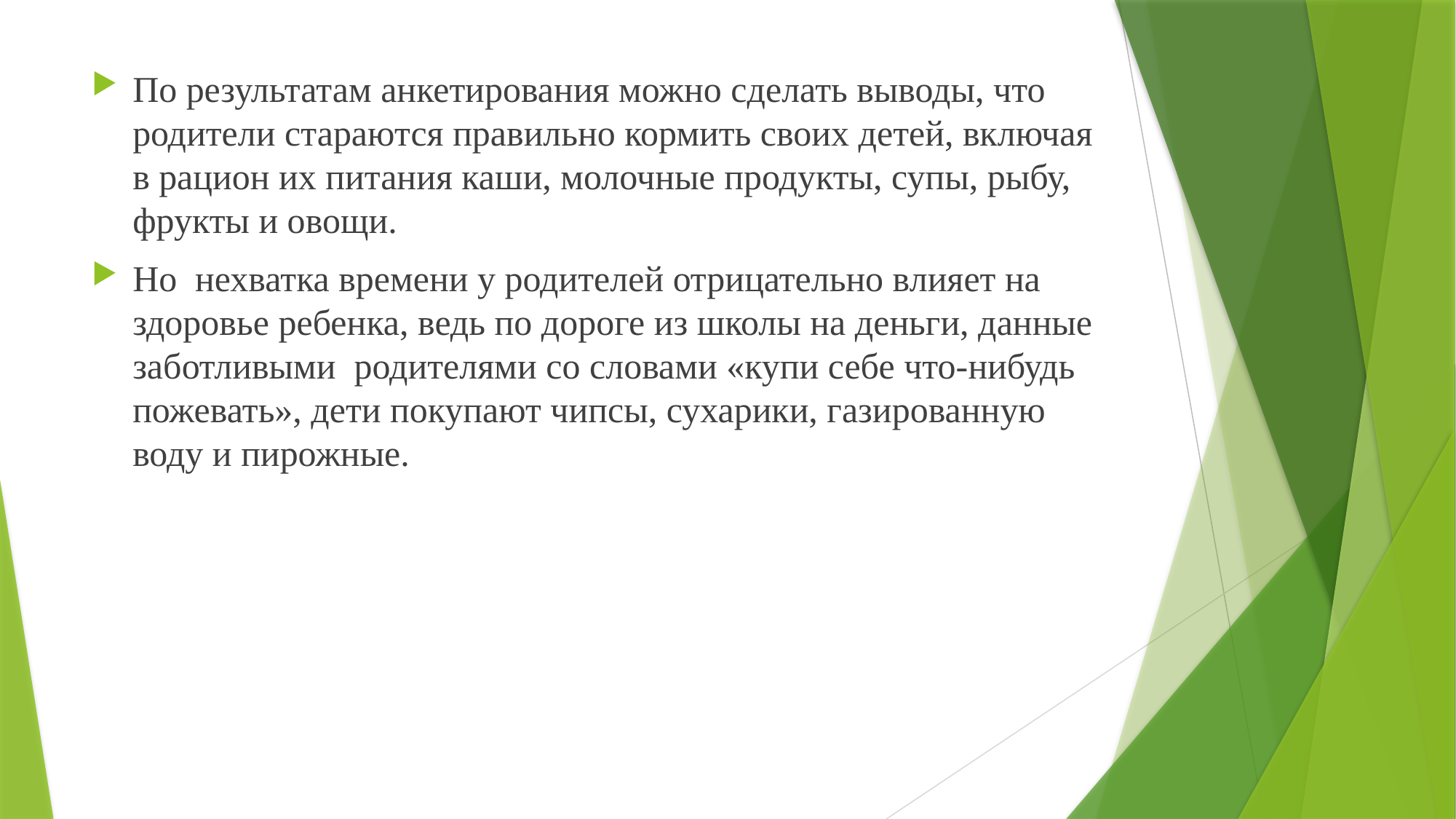

По результатам анкетирования можно сделать выводы, что родители стараются правильно кормить своих детей, включая в рацион их питания каши, молочные продукты, супы, рыбу, фрукты и овощи.
Но  нехватка времени у родителей отрицательно влияет на здоровье ребенка, ведь по дороге из школы на деньги, данные заботливыми  родителями со словами «купи себе что-нибудь пожевать», дети покупают чипсы, сухарики, газированную воду и пирожные.